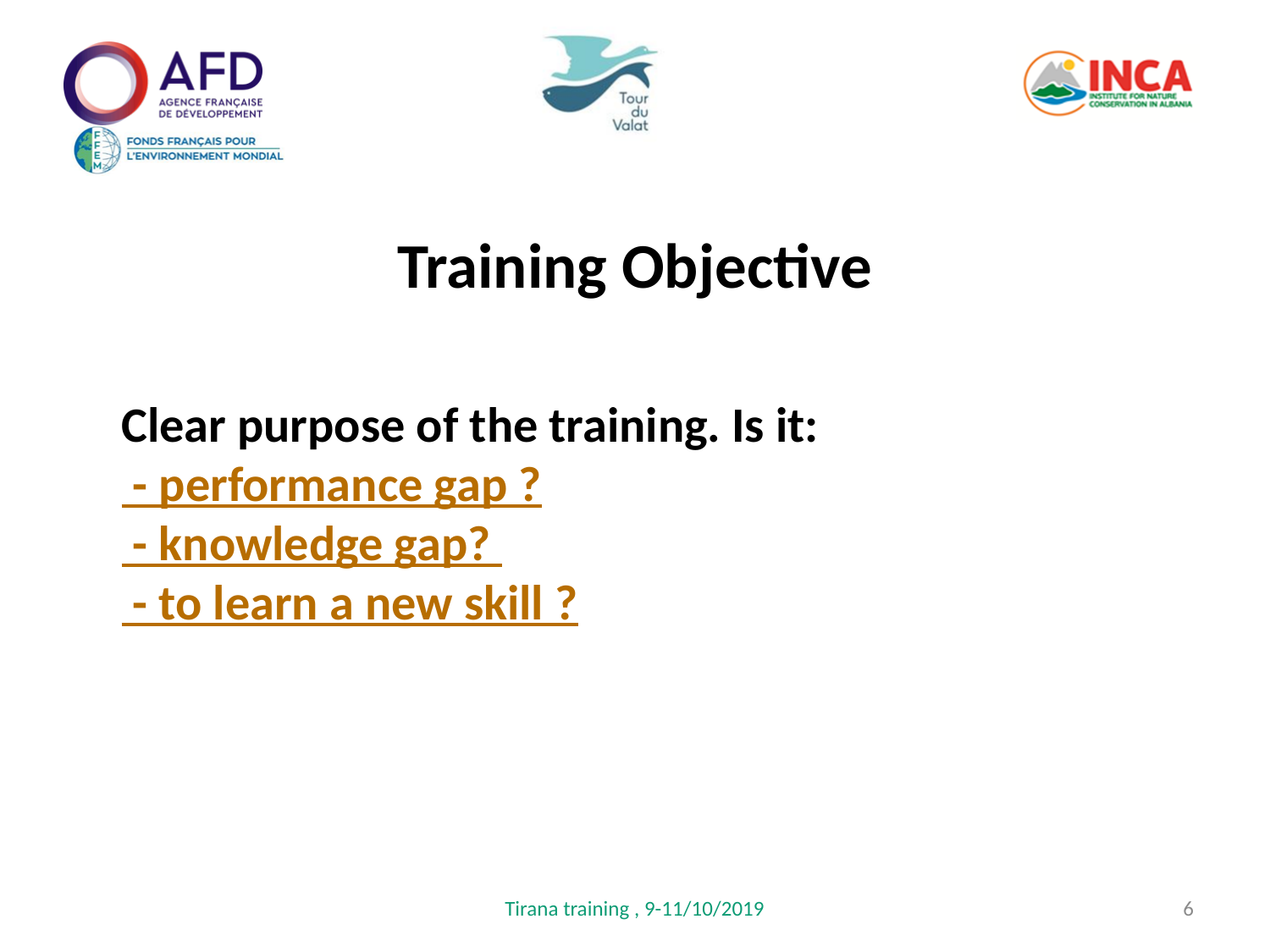

Training Objective
Clear purpose of the training. Is it:
 - performance gap ?
 - knowledge gap?
 - to learn a new skill ?

Tirana training , 9-11/10/2019
6